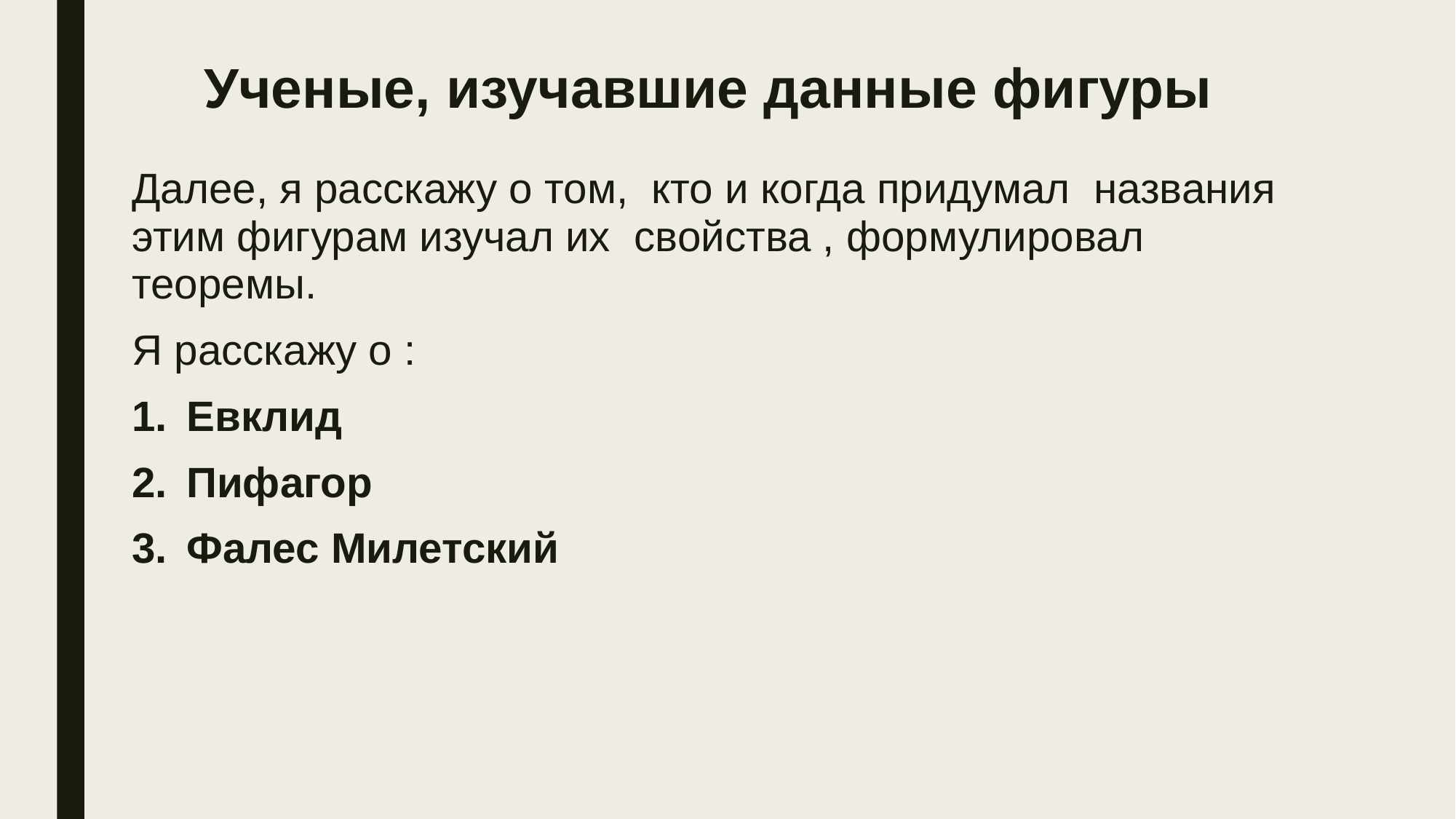

# Ученые, изучавшие данные фигуры
Далее, я расскажу о том,  кто и когда придумал  названия этим фигурам изучал их  свойства , формулировал теоремы.
Я расскажу о :
Евклид
Пифагор
Фалес Милетский